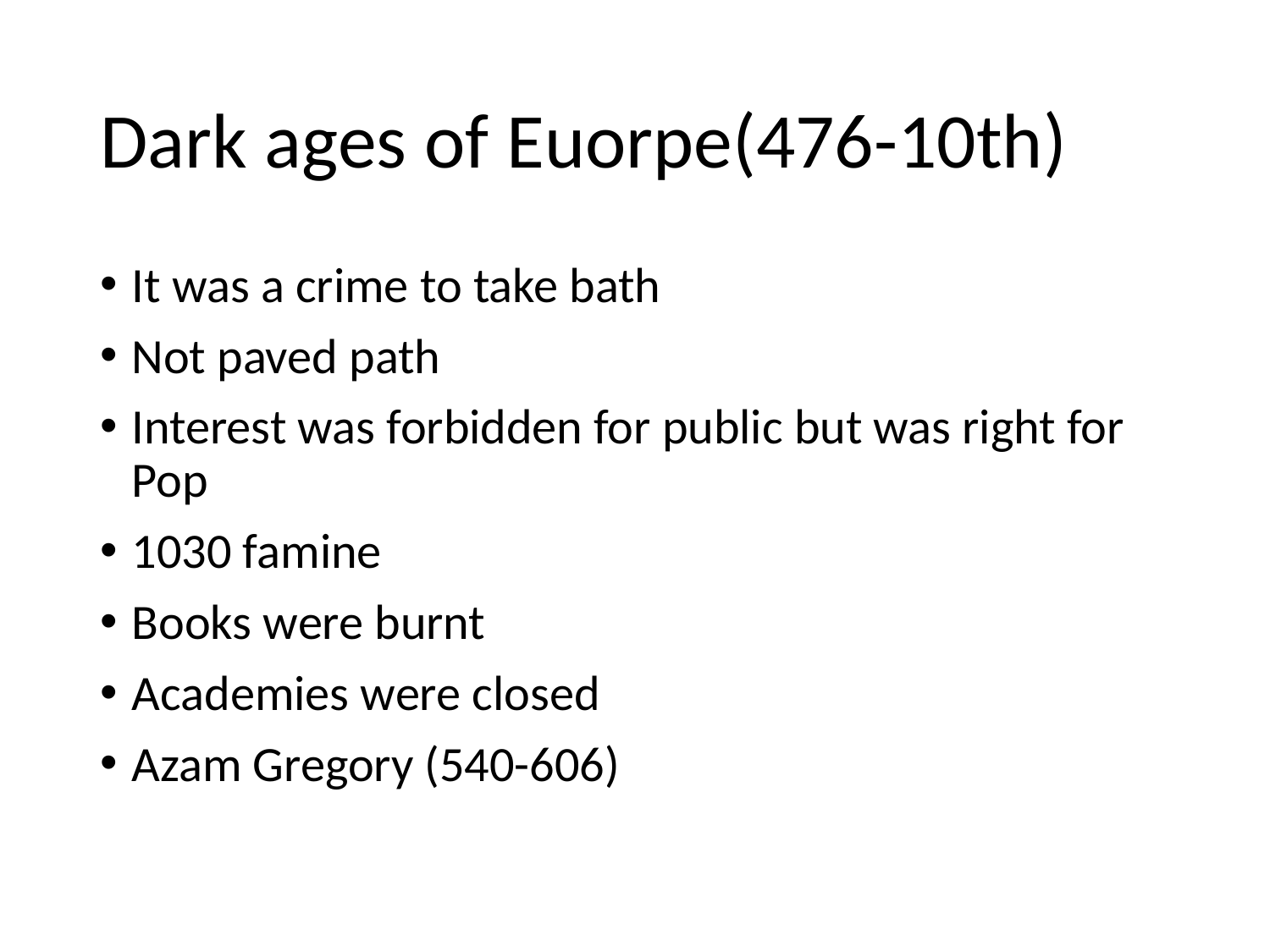

# Dark ages of Euorpe(476-10th)
It was a crime to take bath
Not paved path
Interest was forbidden for public but was right for Pop
1030 famine
Books were burnt
Academies were closed
Azam Gregory (540-606)